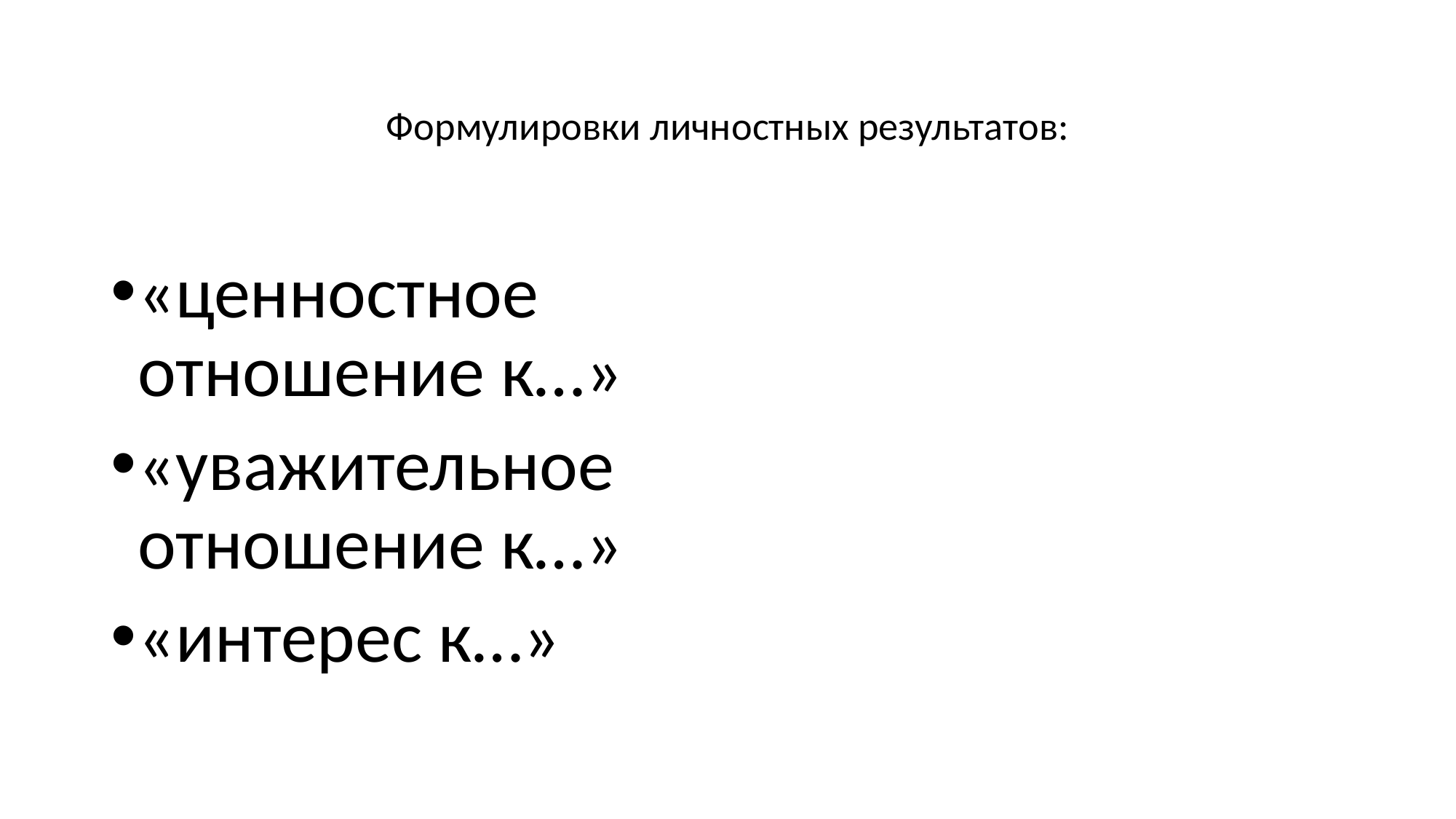

# Формулировки личностных результатов:

«ценностное отношение к…»
«уважительное отношение к…»
«интерес к…»